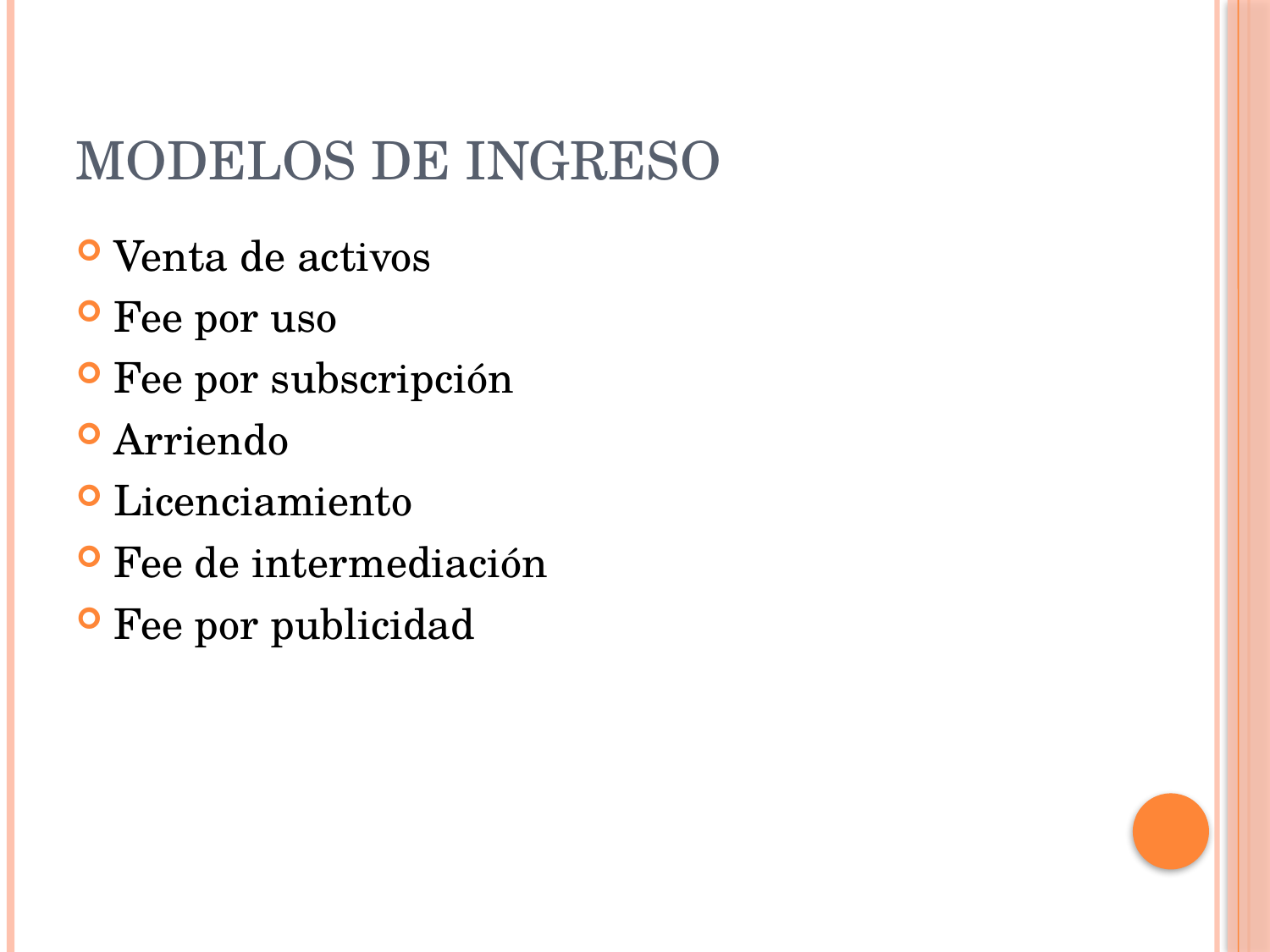

# Modelos de Ingreso
Venta de activos
Fee por uso
Fee por subscripción
Arriendo
Licenciamiento
Fee de intermediación
Fee por publicidad